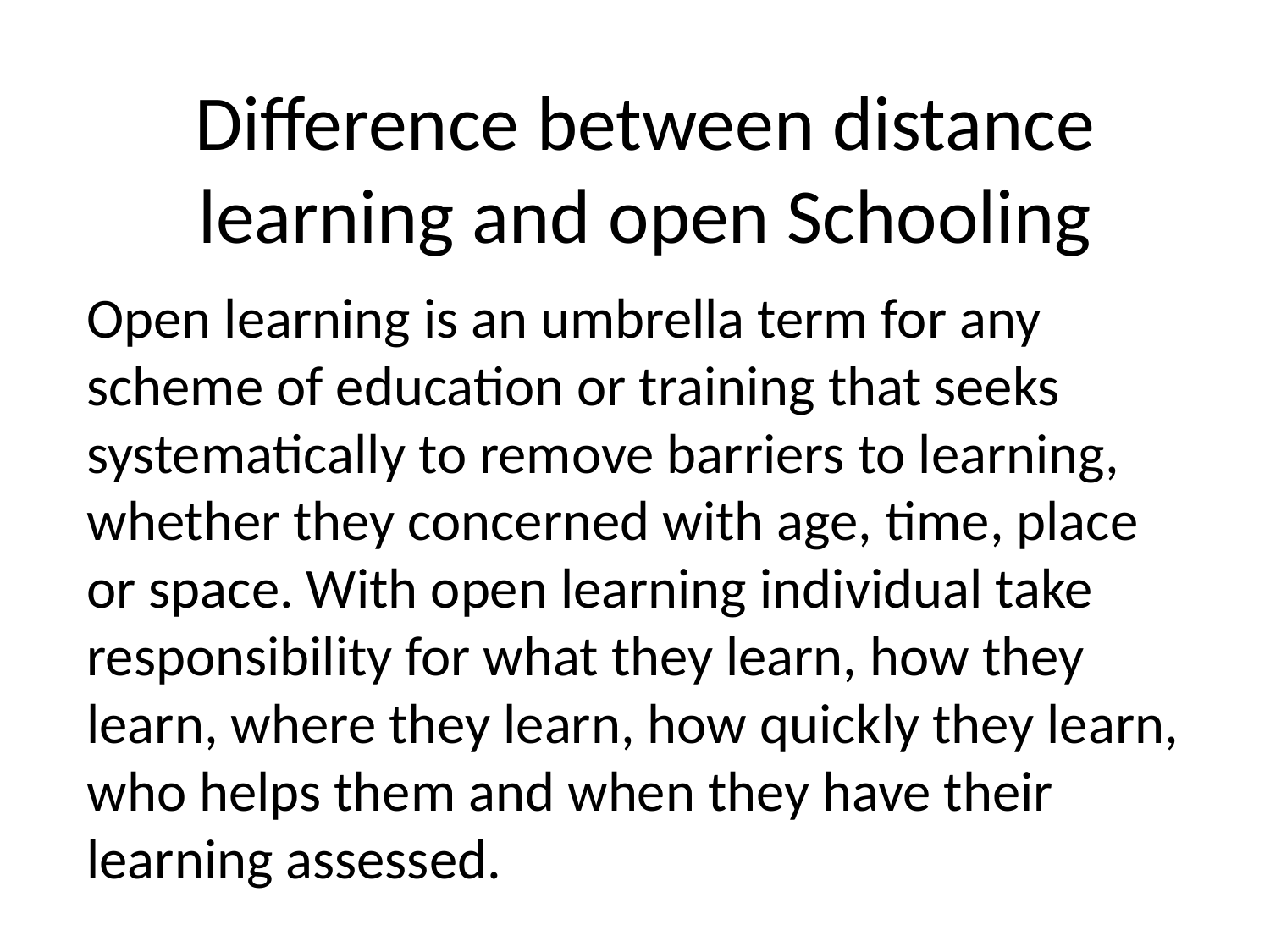

# Difference between distance learning and open Schooling
Open learning is an umbrella term for any scheme of education or training that seeks systematically to remove barriers to learning, whether they concerned with age, time, place or space. With open learning individual take responsibility for what they learn, how they learn, where they learn, how quickly they learn, who helps them and when they have their learning assessed.